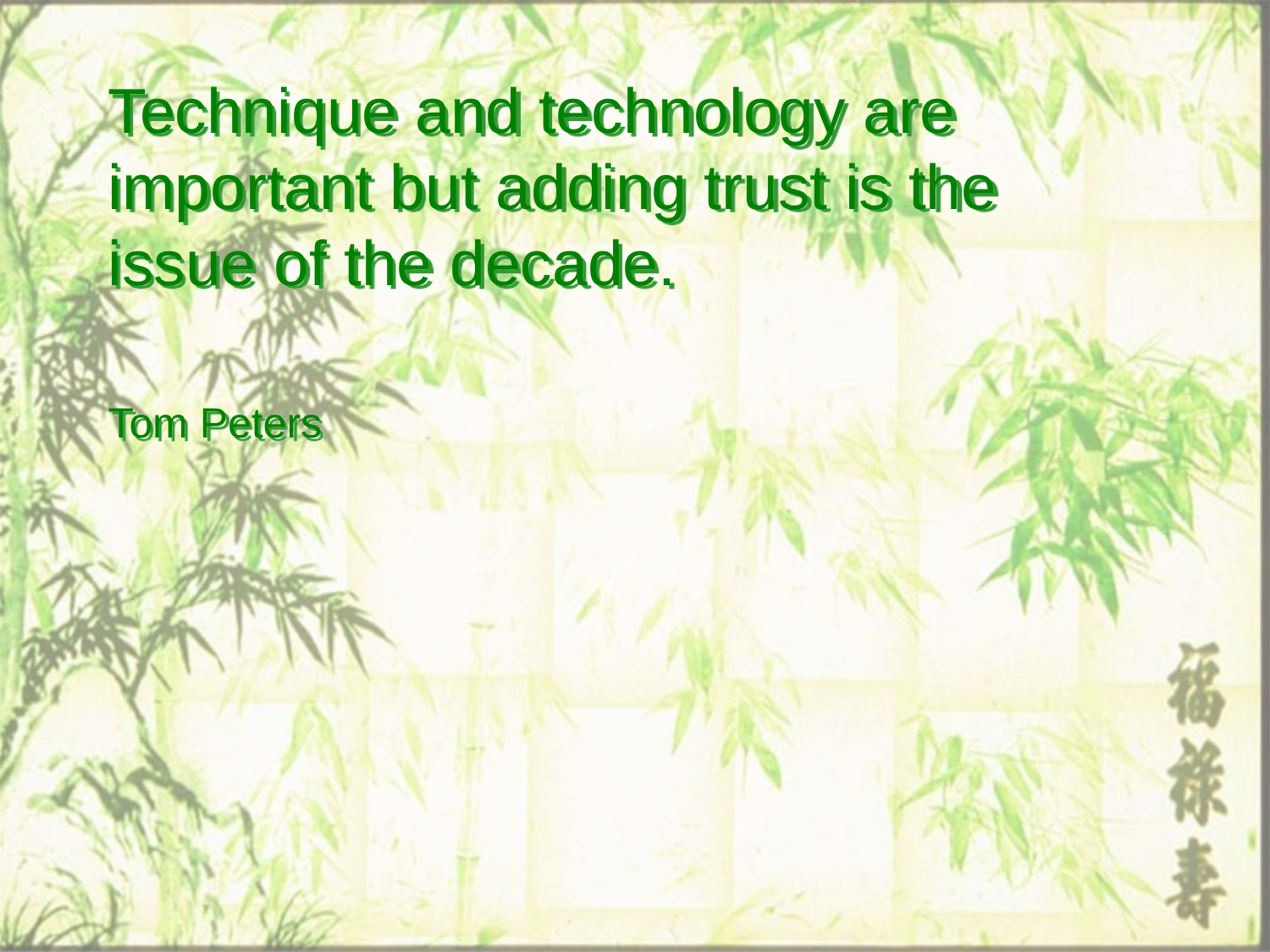

Technique and technology are important but adding trust is the issue of the decade.

Tom Peters